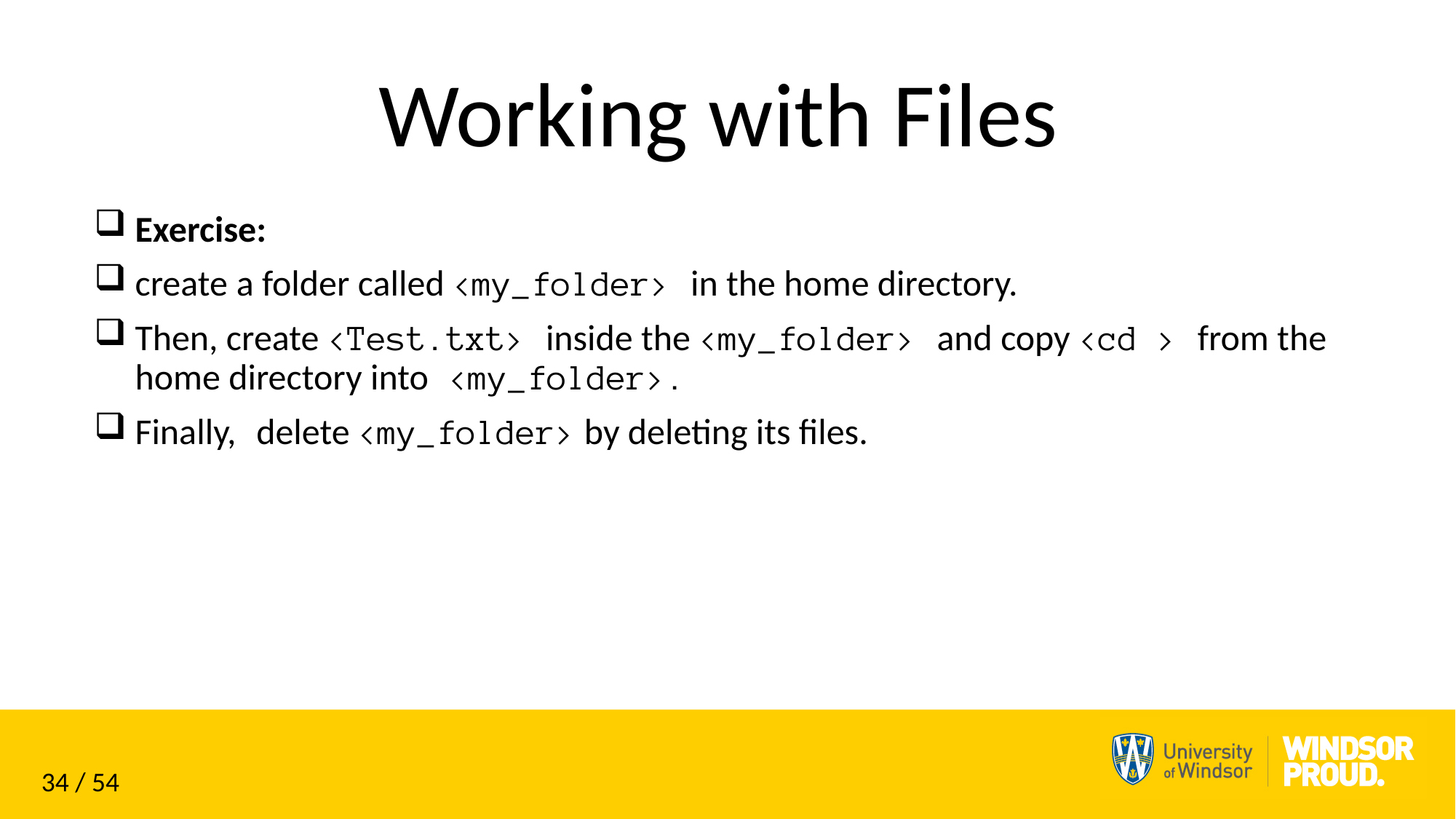

# Working with Files
Exercise:
create a folder called <my_folder> in the home directory.
Then, create <Test.txt> inside the <my_folder> and copy <cd > from the home directory into <my_folder>.
Finally, delete <my_folder> by deleting its files.

34